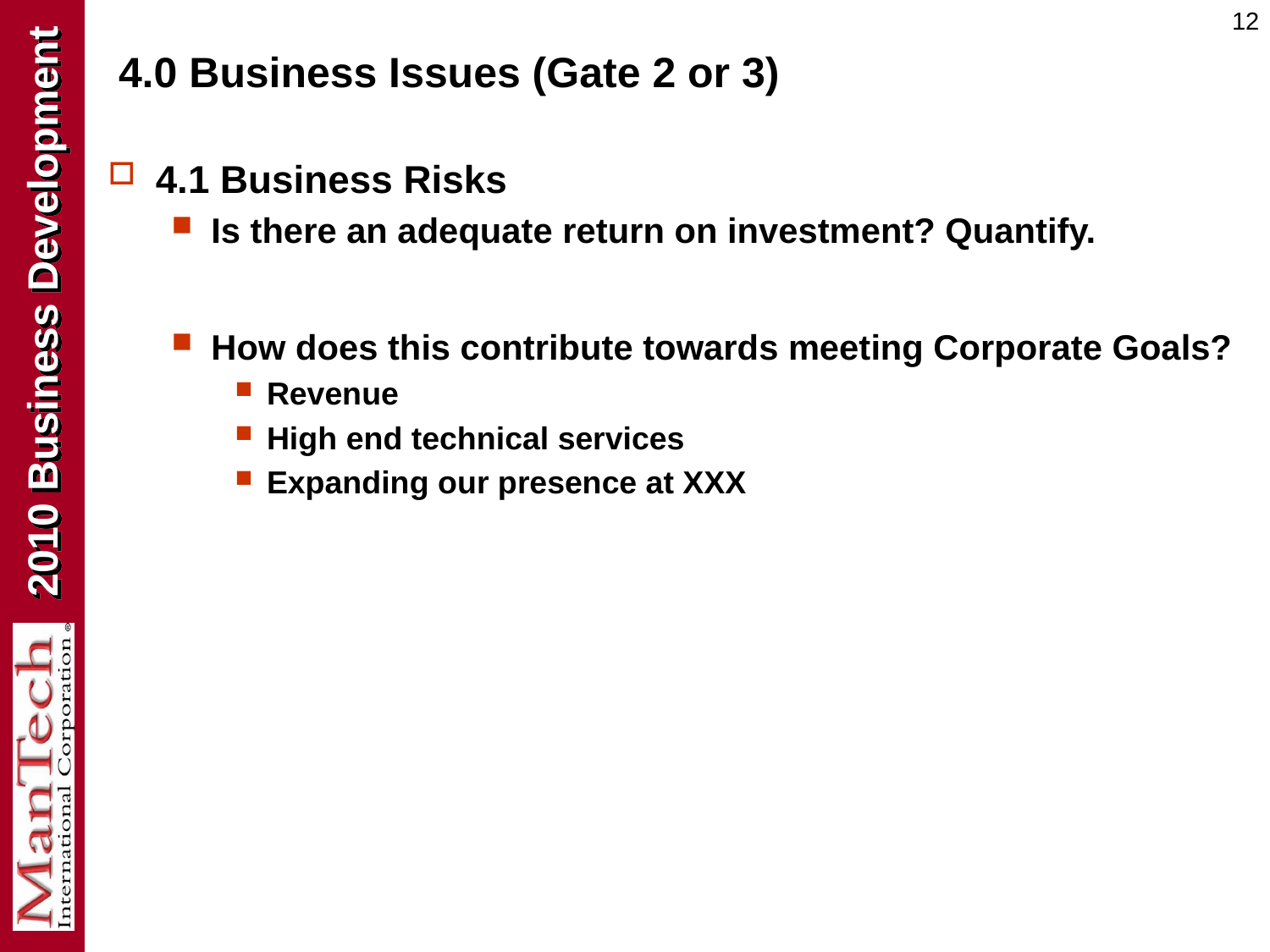

12
# 4.0 Business Issues (Gate 2 or 3)
4.1 Business Risks
Is there an adequate return on investment? Quantify.

How does this contribute towards meeting Corporate Goals?
Revenue
High end technical services
Expanding our presence at XXX